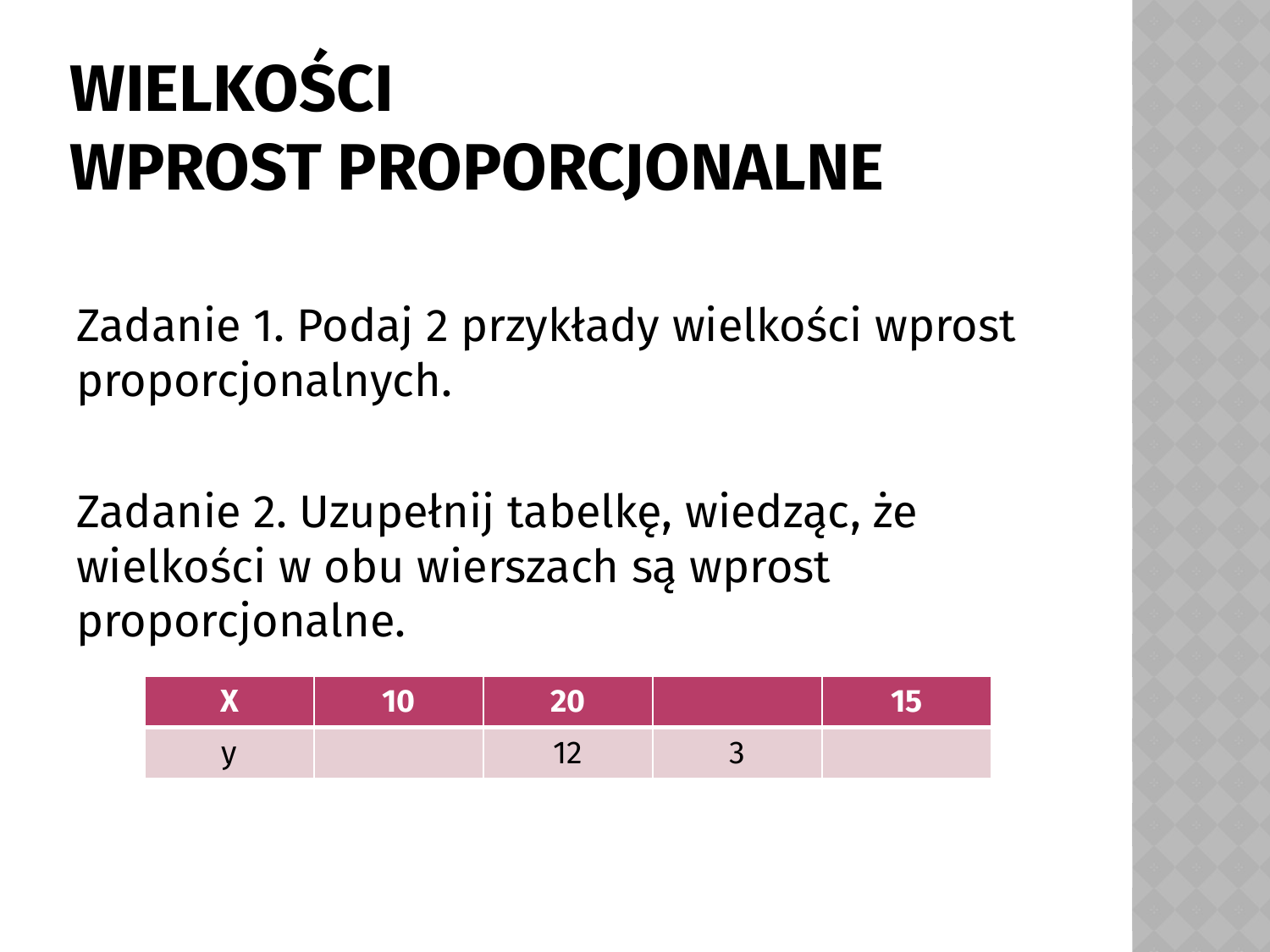

# Wielkości wprost proporcjonalne

Zadanie 1. Podaj 2 przykłady wielkości wprost proporcjonalnych.

Zadanie 2. Uzupełnij tabelkę, wiedząc, że wielkości w obu wierszach są wprost proporcjonalne.

| X | 10 | 20 |  | 15 |
| --- | --- | --- | --- | --- |
| y |  | 12 | 3 |  |